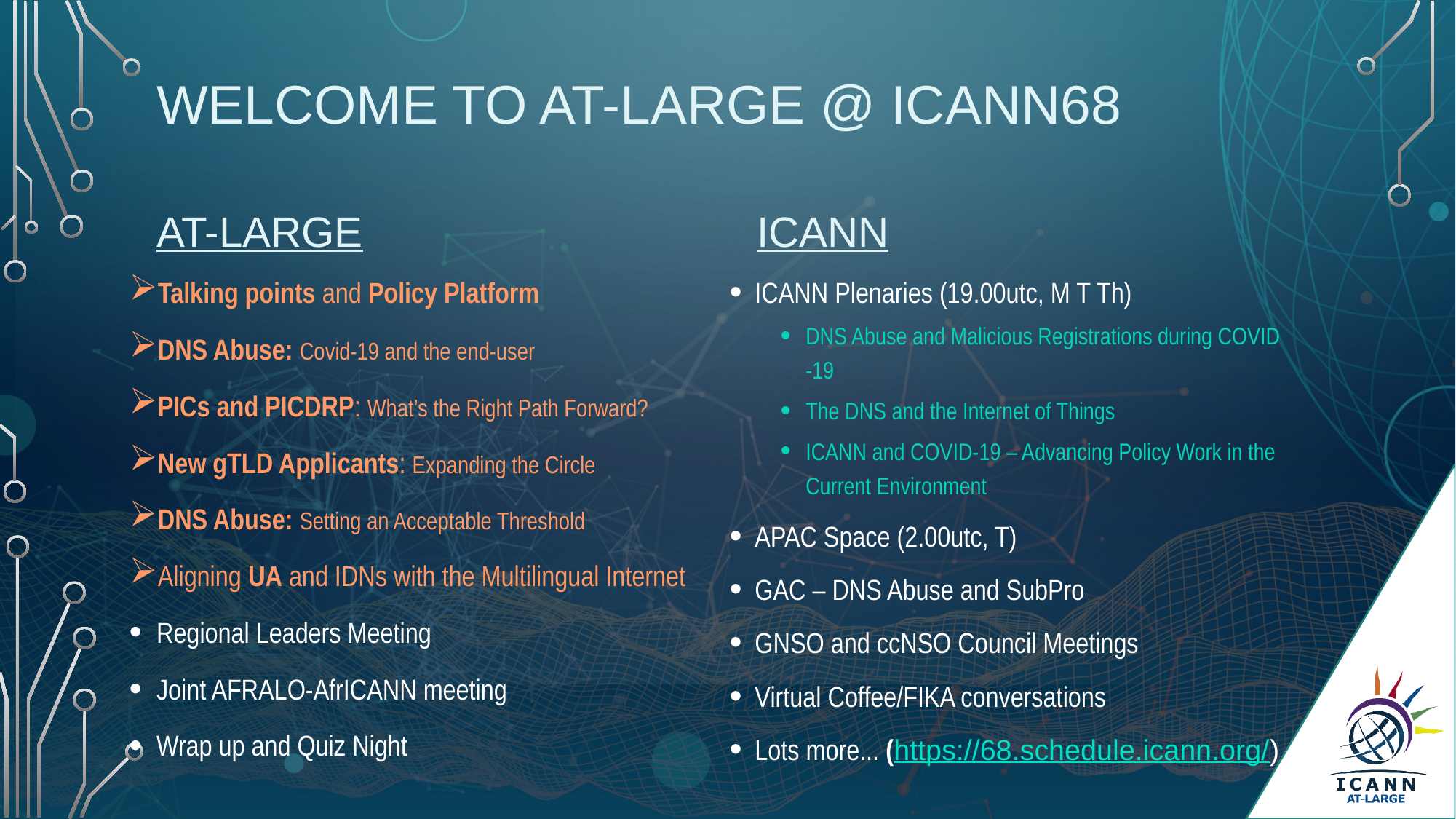

# Welcome to at-large @ icann68
icann
AT-LARGE
Talking points and Policy Platform
DNS Abuse: Covid-19 and the end-user
PICs and PICDRP: What’s the Right Path Forward?
New gTLD Applicants: Expanding the Circle
DNS Abuse: Setting an Acceptable Threshold
Aligning UA and IDNs with the Multilingual Internet
Regional Leaders Meeting
Joint AFRALO-AfrICANN meeting
Wrap up and Quiz Night
ICANN Plenaries (19.00utc, M T Th)
DNS Abuse and Malicious Registrations during COVID -19
The DNS and the Internet of Things
ICANN and COVID-19 – Advancing Policy Work in the Current Environment
APAC Space (2.00utc, T)
GAC – DNS Abuse and SubPro
GNSO and ccNSO Council Meetings
Virtual Coffee/FIKA conversations
Lots more... (https://68.schedule.icann.org/)